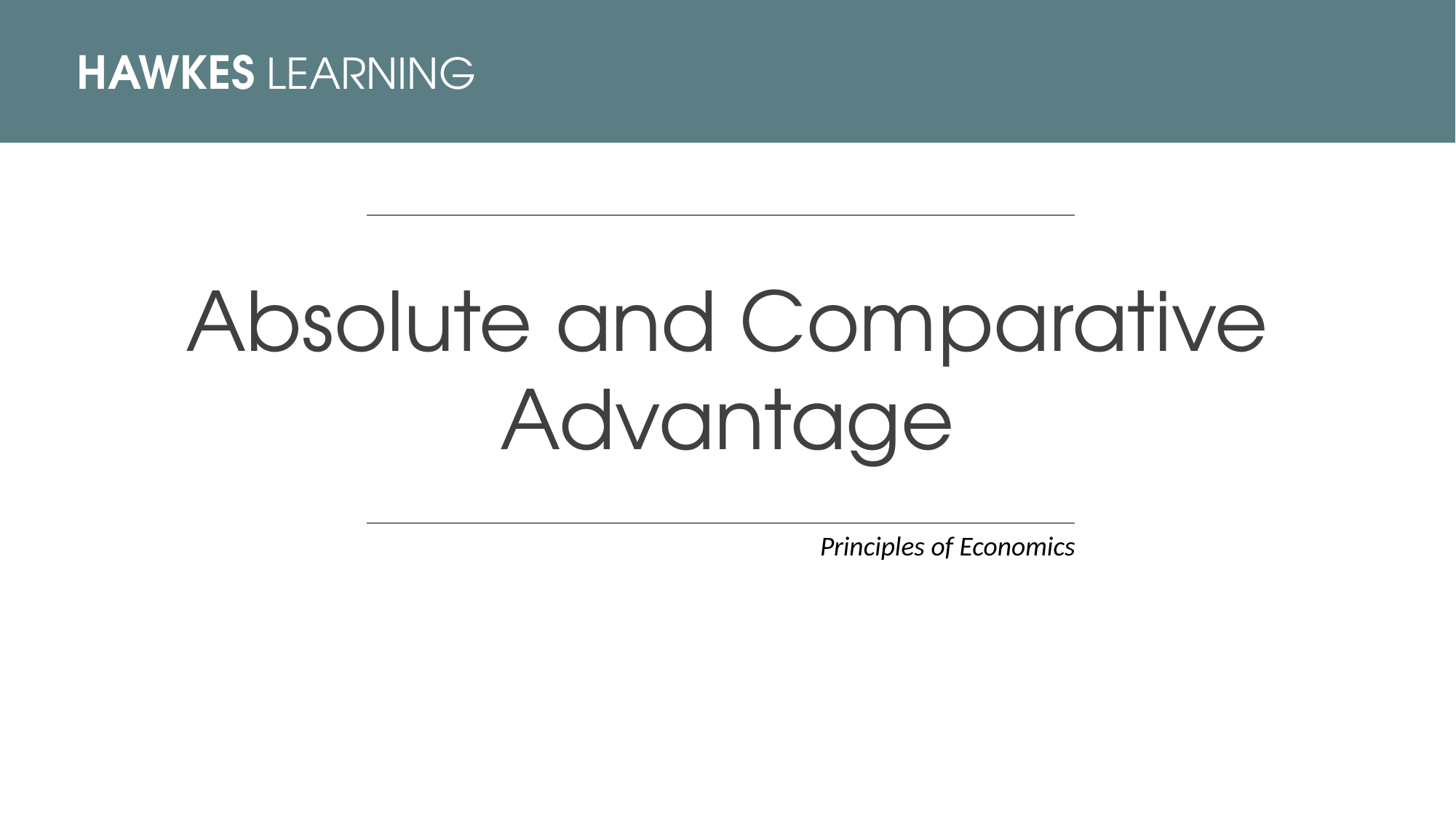

HAWKES LEARNING
Absolute and Comparative Advantage
Principles of Economics